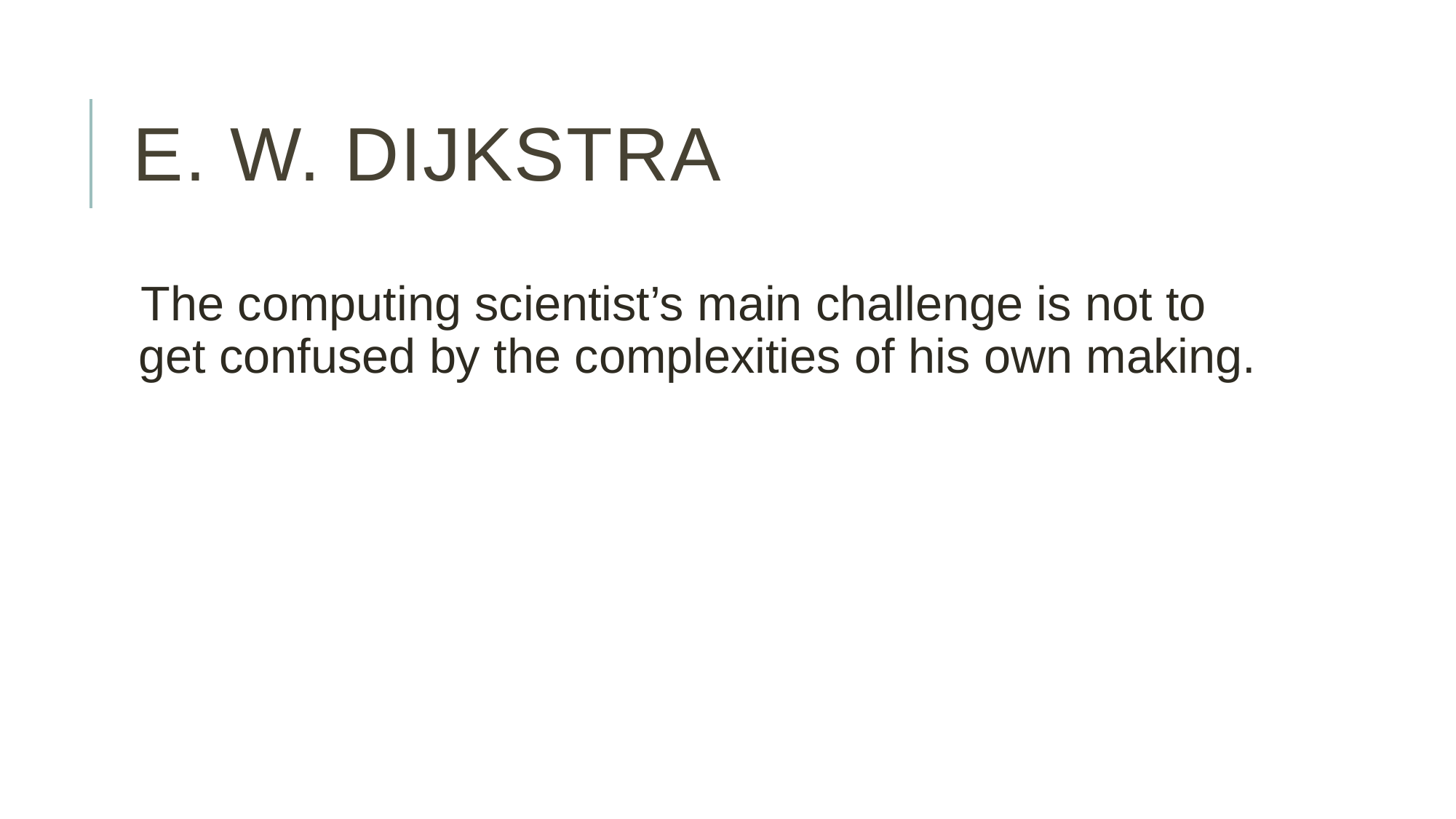

# E. W. Dijkstra
The computing scientist’s main challenge is not to get confused by the complexities of his own making.